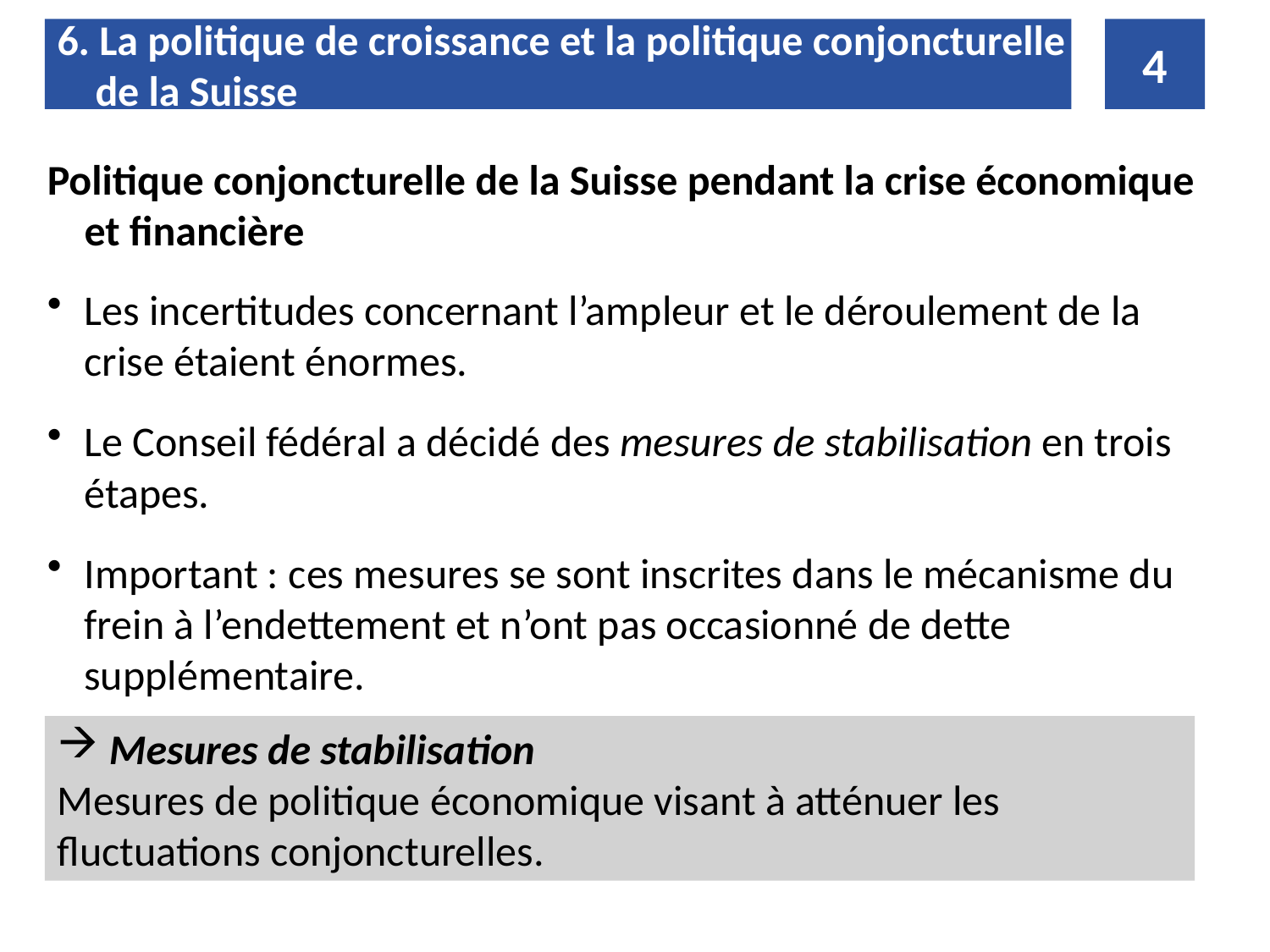

6. La politique de croissance et la politique conjoncturelle
    de la Suisse
4
Politique conjoncturelle de la Suisse pendant la crise économique et financière

Les incertitudes concernant l’ampleur et le déroulement de la crise étaient énormes.

Le Conseil fédéral a décidé des mesures de stabilisation en trois étapes.

Important : ces mesures se sont inscrites dans le mécanisme du frein à l’endettement et n’ont pas occasionné de dette supplémentaire.

 Mesures de stabilisation
Mesures de politique économique visant à atténuer les fluctuations conjoncturelles.